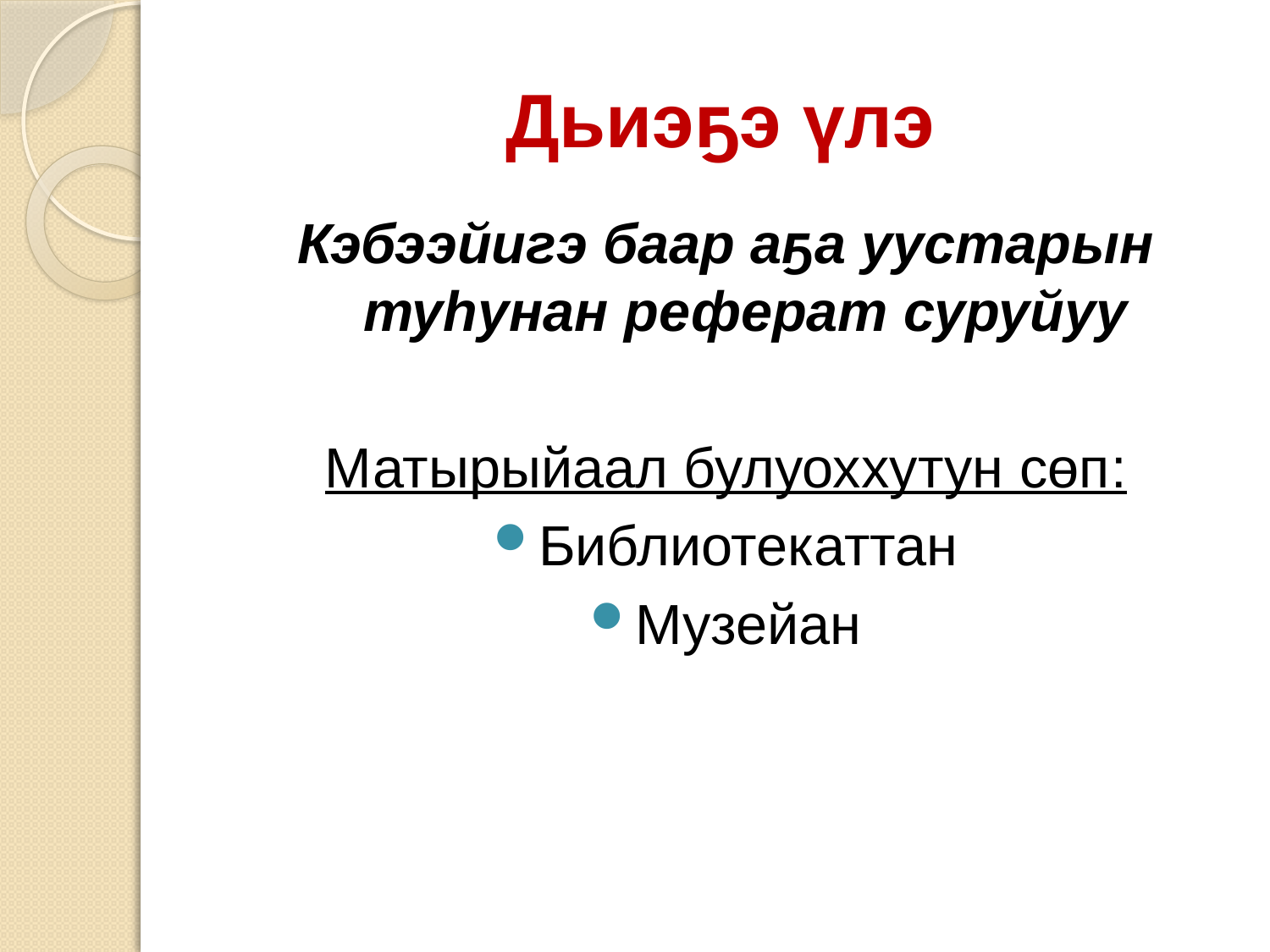

# Дьиэҕэ үлэ
Кэбээйигэ баар аҕа уустарын туһунан реферат суруйуу

Матырыйаал булуоххутун сөп:
Библиотекаттан
Музейан